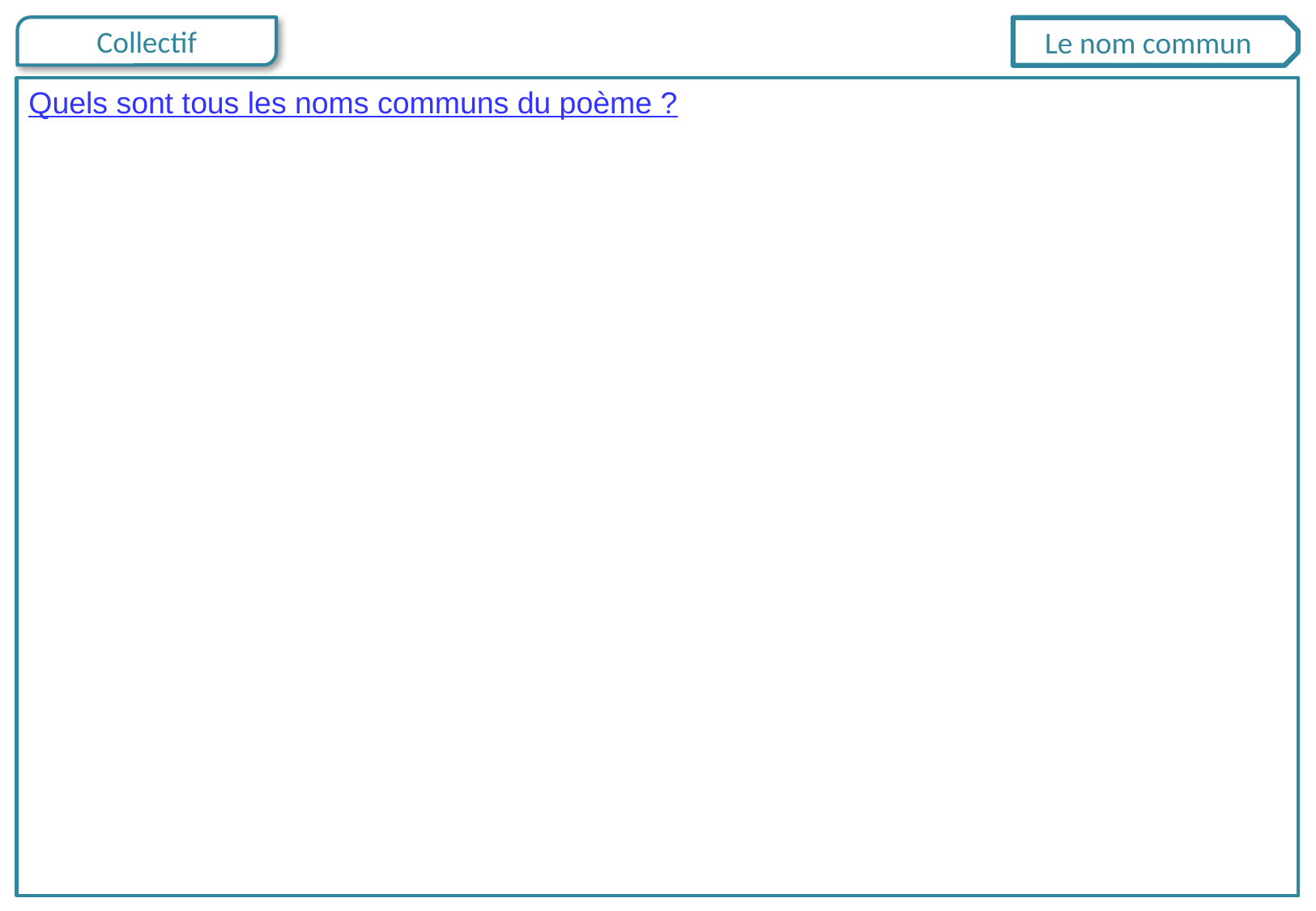

Le nom commun
Quels sont tous les noms communs du poème ?